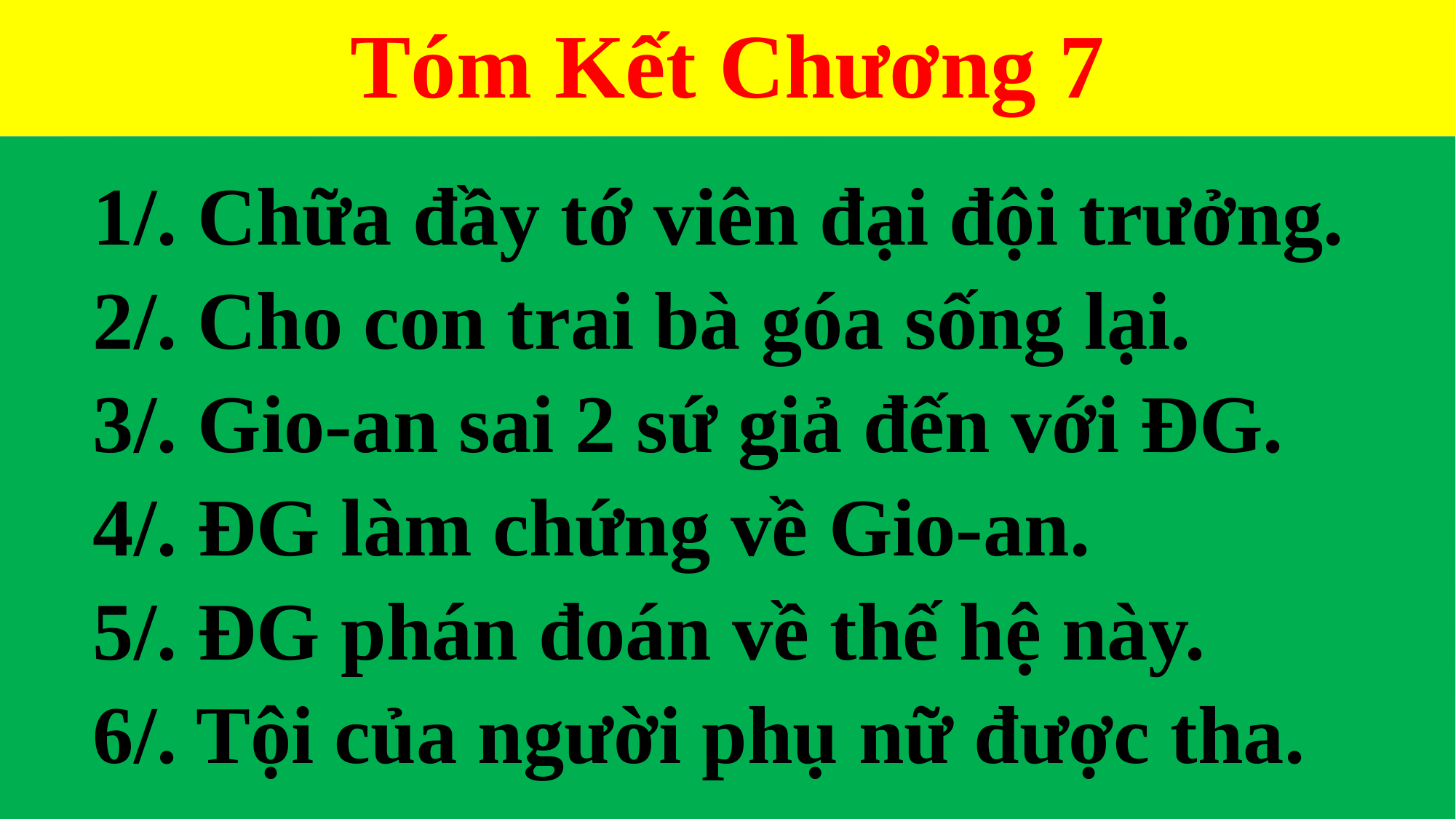

# Tóm Kết Chương 7
    1/. Chữa đầy tớ viên đại đội trưởng.
    2/. Cho con trai bà góa sống lại.
    3/. Gio-an sai 2 sứ giả đến với ĐG.
    4/. ĐG làm chứng về Gio-an.
    5/. ĐG phán đoán về thế hệ này.
    6/. Tội của người phụ nữ được tha.